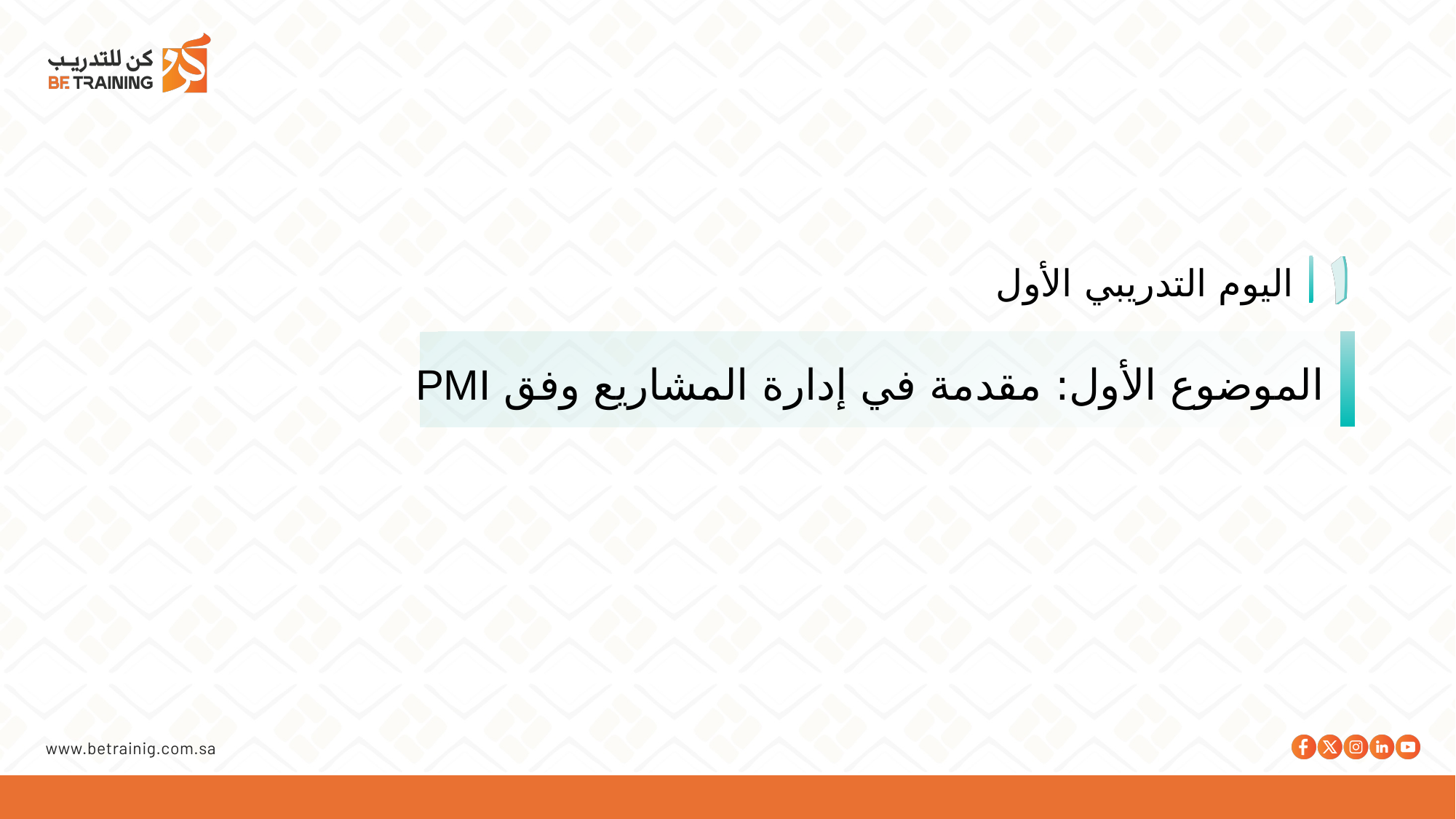

اليوم التدريبي الأول

الموضوع الأول: مقدمة في إدارة المشاريع وفق PMI